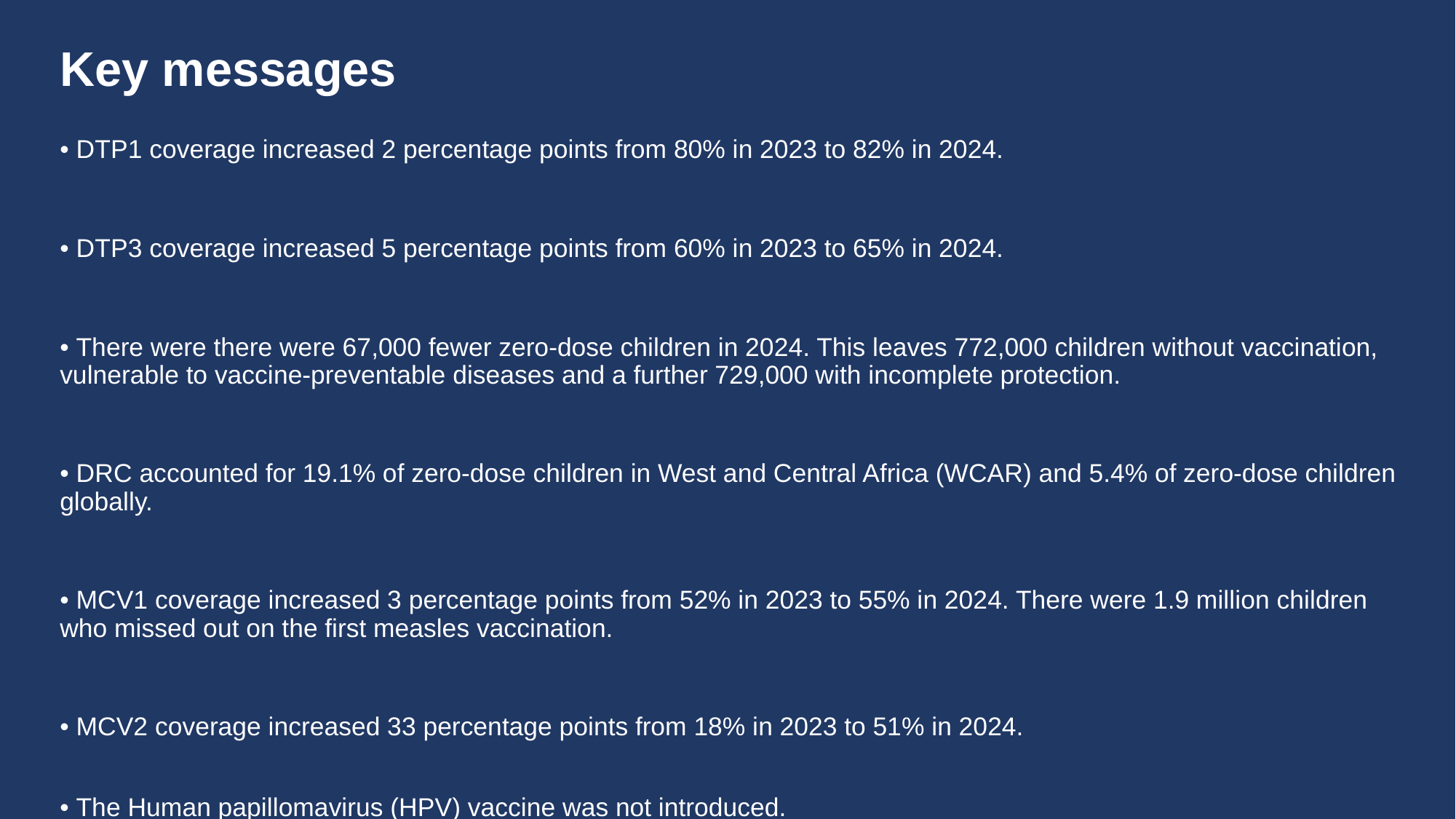

# Key messages
• DTP1 coverage increased 2 percentage points from 80% in 2023 to 82% in 2024.

• DTP3 coverage increased 5 percentage points from 60% in 2023 to 65% in 2024.

• There were there were 67,000 fewer zero-dose children in 2024. This leaves 772,000 children without vaccination, vulnerable to vaccine-preventable diseases and a further 729,000 with incomplete protection.

• DRC accounted for 19.1% of zero-dose children in West and Central Africa (WCAR) and 5.4% of zero-dose children globally.

• MCV1 coverage increased 3 percentage points from 52% in 2023 to 55% in 2024. There were 1.9 million children who missed out on the first measles vaccination.

• MCV2 coverage increased 33 percentage points from 18% in 2023 to 51% in 2024.

• The Human papillomavirus (HPV) vaccine was not introduced.